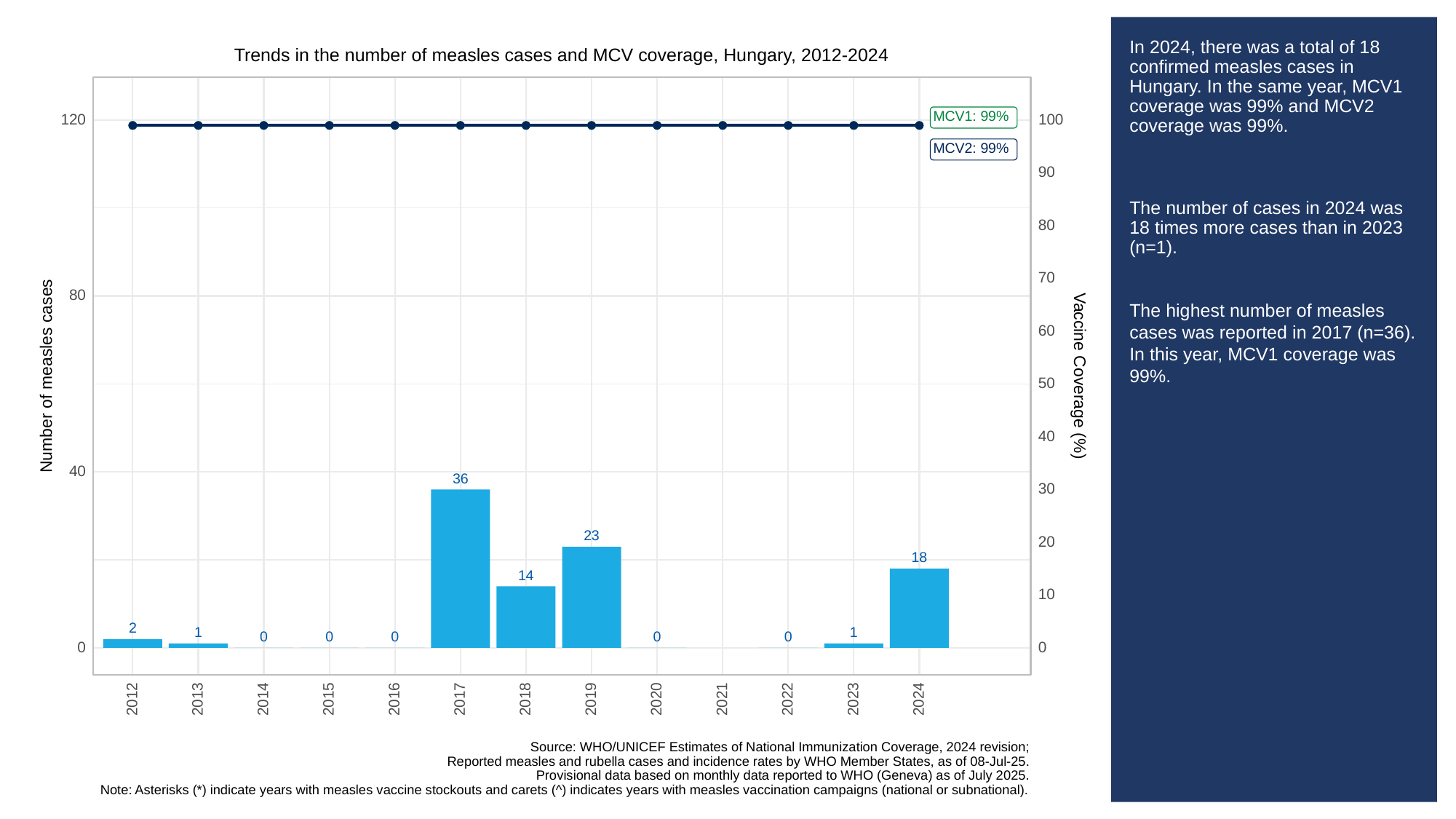

# In 2024, there was a total of 18 confirmed measles cases in Hungary. In the same year, MCV1 coverage was 99% and MCV2 coverage was 99%.

The number of cases in 2024 was 18 times more cases than in 2023 (n=1).

The highest number of measles cases was reported in 2017 (n=36). In this year, MCV1 coverage was 99%.

Trends in the number of measles cases and MCV coverage, Hungary, 2012-2024

MCV1: 99%
120
100

MCV2: 99%
90

80
70
80

60
Vaccine Coverage (%)
Number of measles cases
50

40
40

36
30

23
20

18

14

10
2
1
1
0
0
0
0
0

0
0

2013
2023
2012
2014
2015
2016
2017
2018
2019
2020
2021
2022
2024
Source: WHO/UNICEF Estimates of National Immunization Coverage, 2024 revision;
Reported measles and rubella cases and incidence rates by WHO Member States, as of 08-Jul-25.
Provisional data based on monthly data reported to WHO (Geneva) as of July 2025.
Note: Asterisks (*) indicate years with measles vaccine stockouts and carets (^) indicates years with measles vaccination campaigns (national or subnational).